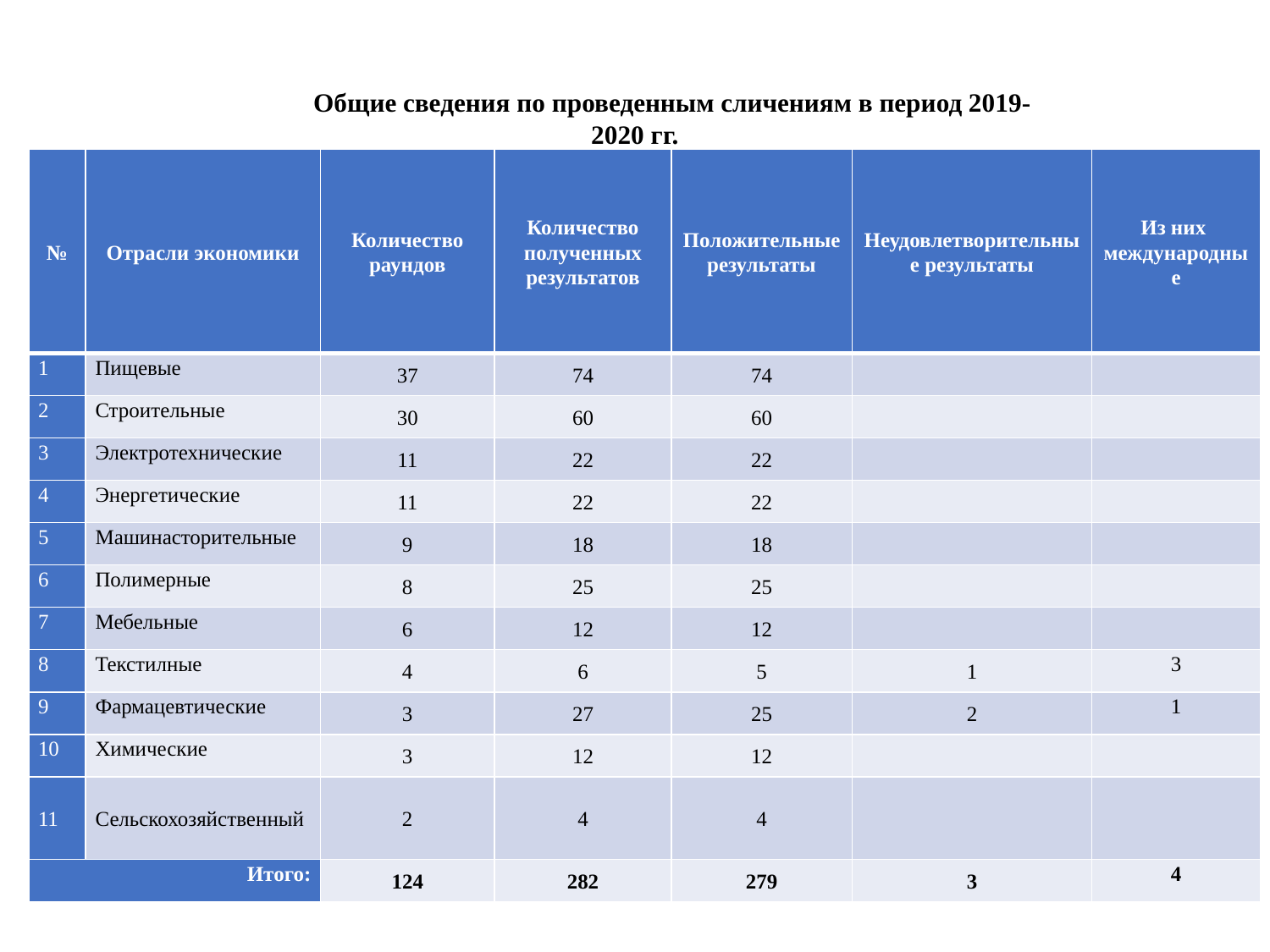

Общие сведения по проведенным сличениям в период 2019-2020 гг.
| № | Отрасли экономики | Количество раундов | Количество полученных результатов | Положительные результаты | Неудовлетворительные результаты | Из них международные |
| --- | --- | --- | --- | --- | --- | --- |
| 1 | Пищевые | 37 | 74 | 74 |  |  |
| 2 | Строительные | 30 | 60 | 60 |  |  |
| 3 | Электротехнические | 11 | 22 | 22 |  |  |
| 4 | Энергетические | 11 | 22 | 22 |  |  |
| 5 | Машинасторительные | 9 | 18 | 18 |  |  |
| 6 | Полимерные | 8 | 25 | 25 |  |  |
| 7 | Мебельные | 6 | 12 | 12 |  |  |
| 8 | Текстилные | 4 | 6 | 5 | 1 | 3 |
| 9 | Фармацевтические | 3 | 27 | 25 | 2 | 1 |
| 10 | Химические | 3 | 12 | 12 |  |  |
| 11 | Сельскохозяйственный | 2 | 4 | 4 |  |  |
| Итого: |  | 124 | 282 | 279 | 3 | 4 |